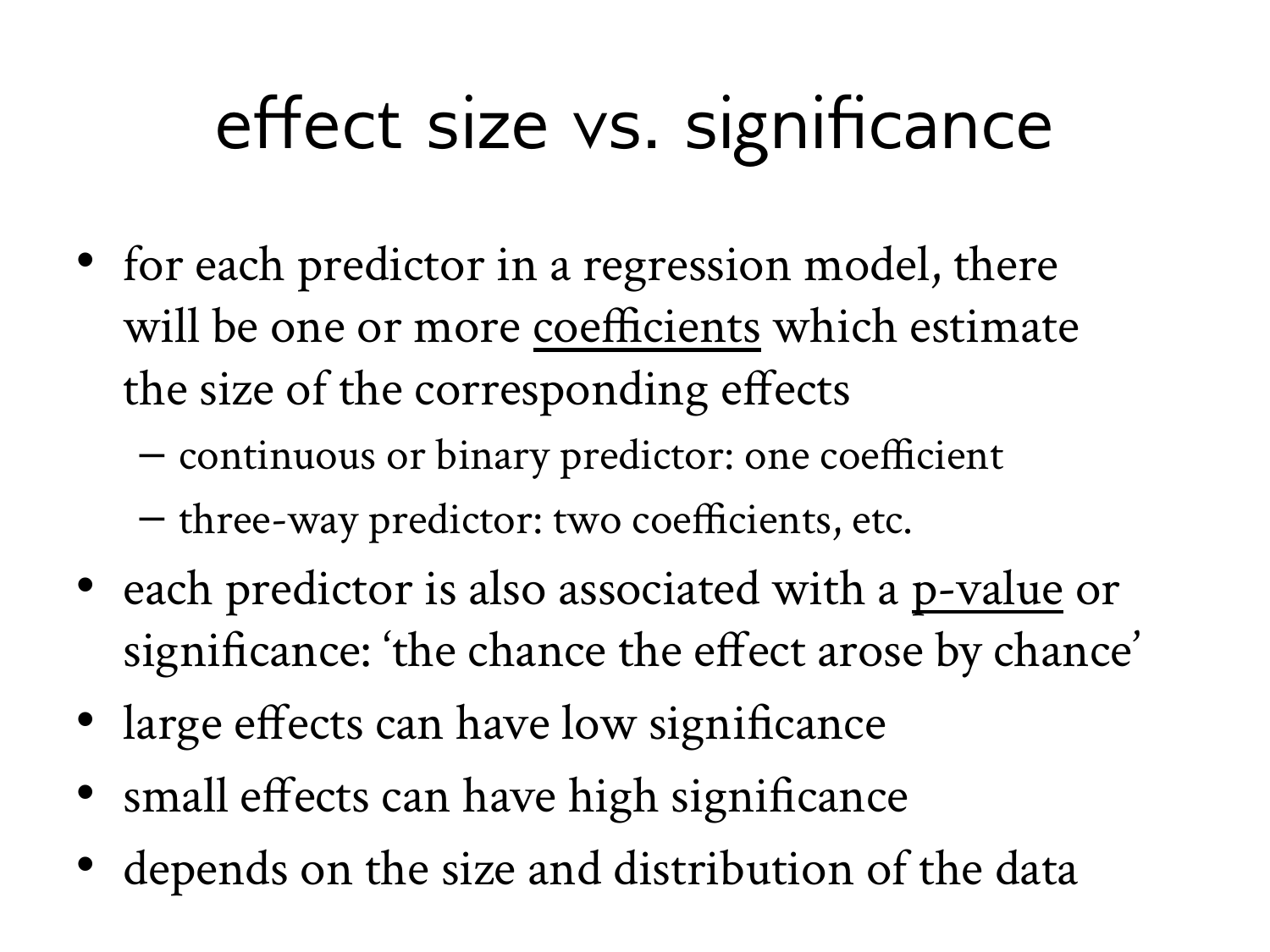

# effect size vs. significance
for each predictor in a regression model, there
will be one or more coefficients which estimate
the size of the corresponding effects
continuous or binary predictor: one coefficient
three-way predictor: two coefficients, etc.
each predictor is also associated with a p-value or significance: ‘the chance the effect arose by chance’
large effects can have low significance
small effects can have high significance
depends on the size and distribution of the data